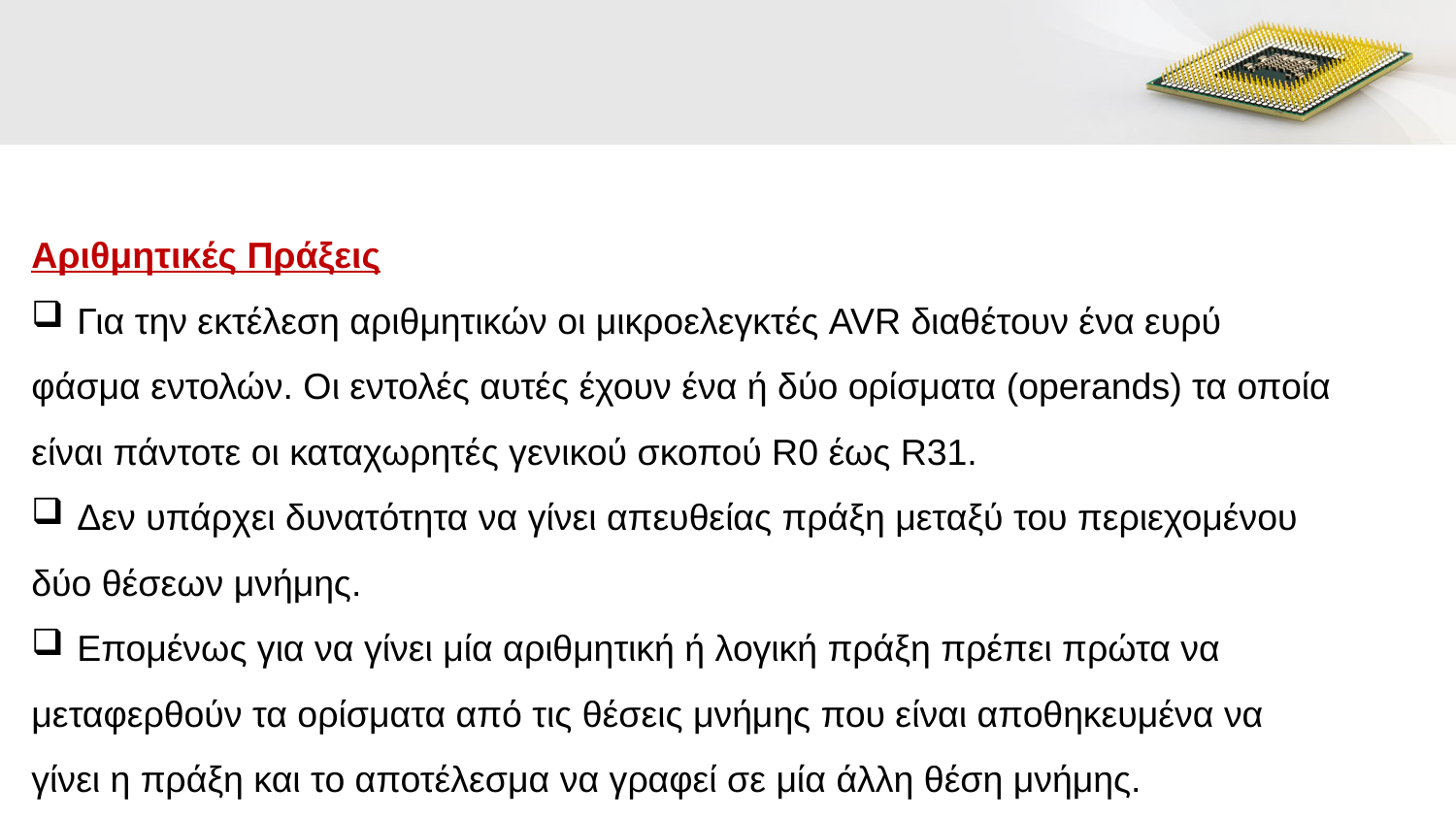

Αριθμητικές Πράξεις
Για την εκτέλεση αριθμητικών οι μικροελεγκτές AVR διαθέτουν ένα ευρύ
φάσμα εντολών. Οι εντολές αυτές έχουν ένα ή δύο ορίσματα (operands) τα οποία
είναι πάντοτε οι καταχωρητές γενικού σκοπού R0 έως R31.
Δεν υπάρχει δυνατότητα να γίνει απευθείας πράξη μεταξύ του περιεχομένου
δύο θέσεων μνήμης.
Επομένως για να γίνει μία αριθμητική ή λογική πράξη πρέπει πρώτα να
μεταφερθούν τα ορίσματα από τις θέσεις μνήμης που είναι αποθηκευμένα να
γίνει η πράξη και το αποτέλεσμα να γραφεί σε μία άλλη θέση μνήμης.